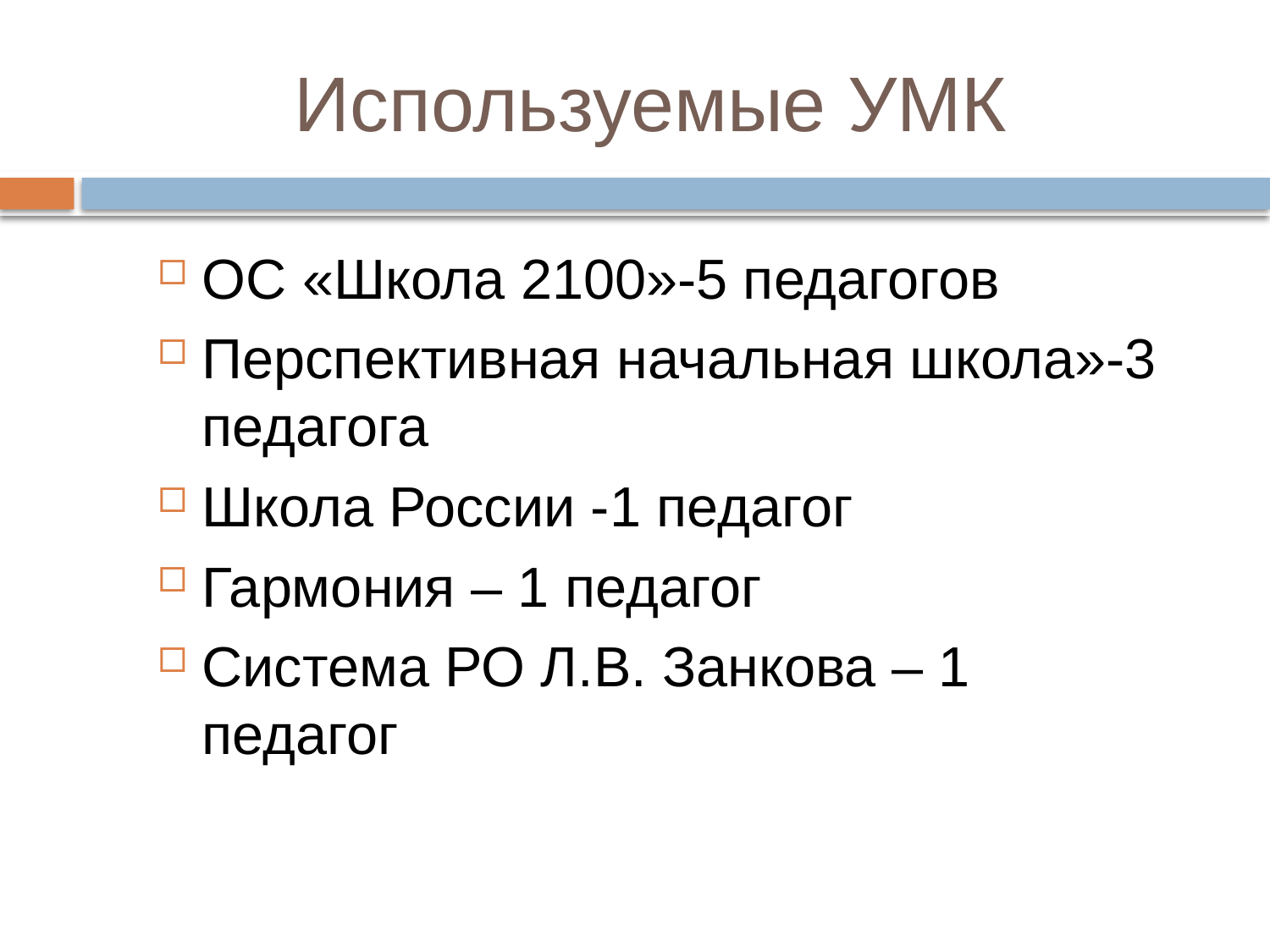

# Используемые УМК
ОС «Школа 2100»-5 педагогов
Перспективная начальная школа»-3 педагога
Школа России -1 педагог
Гармония – 1 педагог
Система РО Л.В. Занкова – 1 педагог